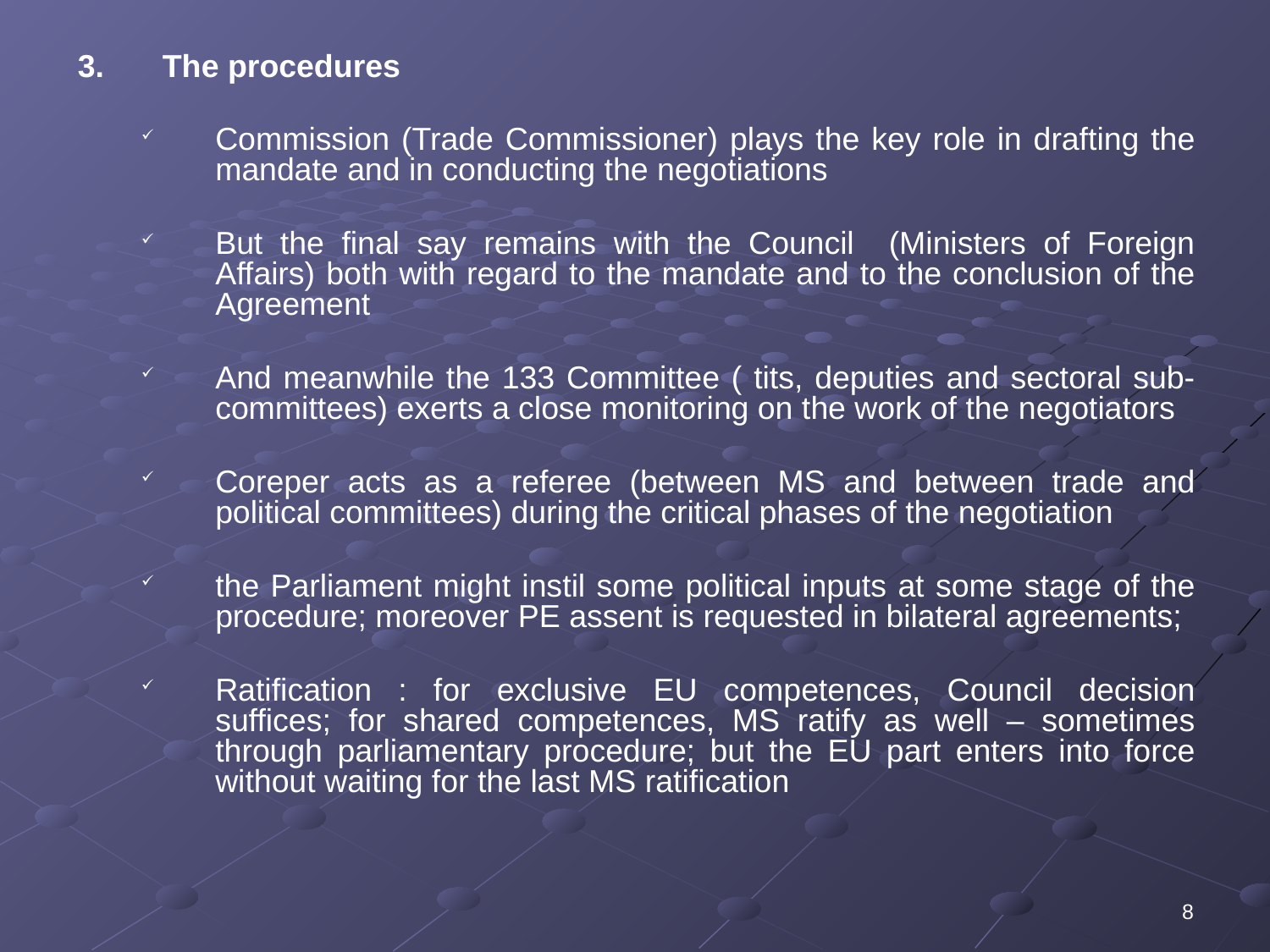

The procedures

Commission (Trade Commissioner) plays the key role in drafting the mandate and in conducting the negotiations

But the final say remains with the Council  (Ministers of Foreign Affairs) both with regard to the mandate and to the conclusion of the Agreement

And meanwhile the 133 Committee ( tits, deputies and sectoral sub-committees) exerts a close monitoring on the work of the negotiators

Coreper acts as a referee (between MS and between trade and political committees) during the critical phases of the negotiation

the Parliament might instil some political inputs at some stage of the procedure; moreover PE assent is requested in bilateral agreements;

Ratification : for exclusive EU competences, Council decision suffices; for shared competences, MS ratify as well – sometimes through parliamentary procedure; but the EU part enters into force without waiting for the last MS ratification

8